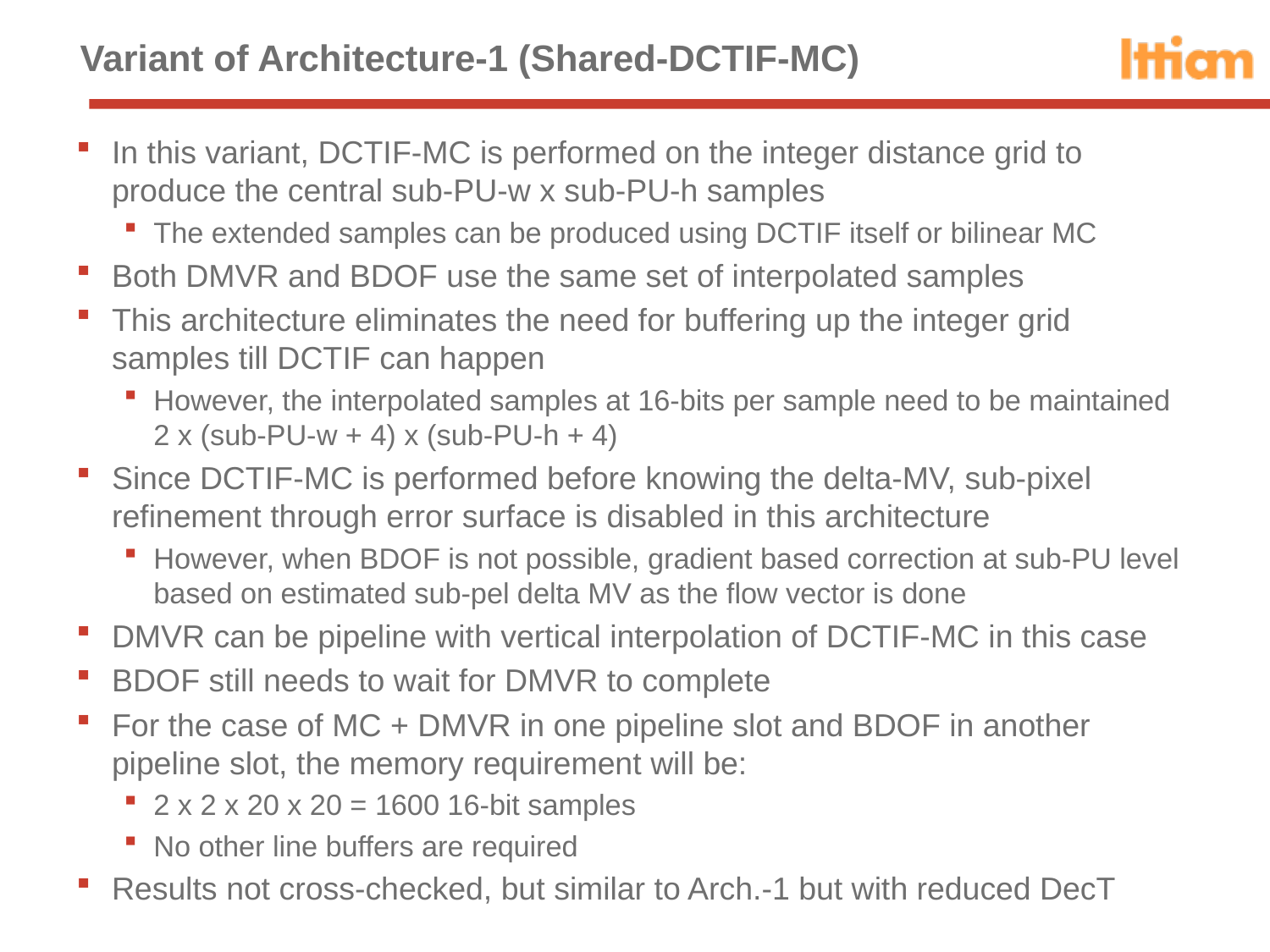

# Variant of Architecture-1 (Shared-DCTIF-MC)
In this variant, DCTIF-MC is performed on the integer distance grid to produce the central sub-PU-w x sub-PU-h samples
The extended samples can be produced using DCTIF itself or bilinear MC
Both DMVR and BDOF use the same set of interpolated samples
This architecture eliminates the need for buffering up the integer grid samples till DCTIF can happen
However, the interpolated samples at 16-bits per sample need to be maintained 2 x (sub-PU-w + 4) x (sub-PU-h + 4)
Since DCTIF-MC is performed before knowing the delta-MV, sub-pixel refinement through error surface is disabled in this architecture
However, when BDOF is not possible, gradient based correction at sub-PU level based on estimated sub-pel delta MV as the flow vector is done
DMVR can be pipeline with vertical interpolation of DCTIF-MC in this case
BDOF still needs to wait for DMVR to complete
For the case of MC + DMVR in one pipeline slot and BDOF in another pipeline slot, the memory requirement will be:
2 x 2 x 20 x 20 = 1600 16-bit samples
No other line buffers are required
Results not cross-checked, but similar to Arch.-1 but with reduced DecT